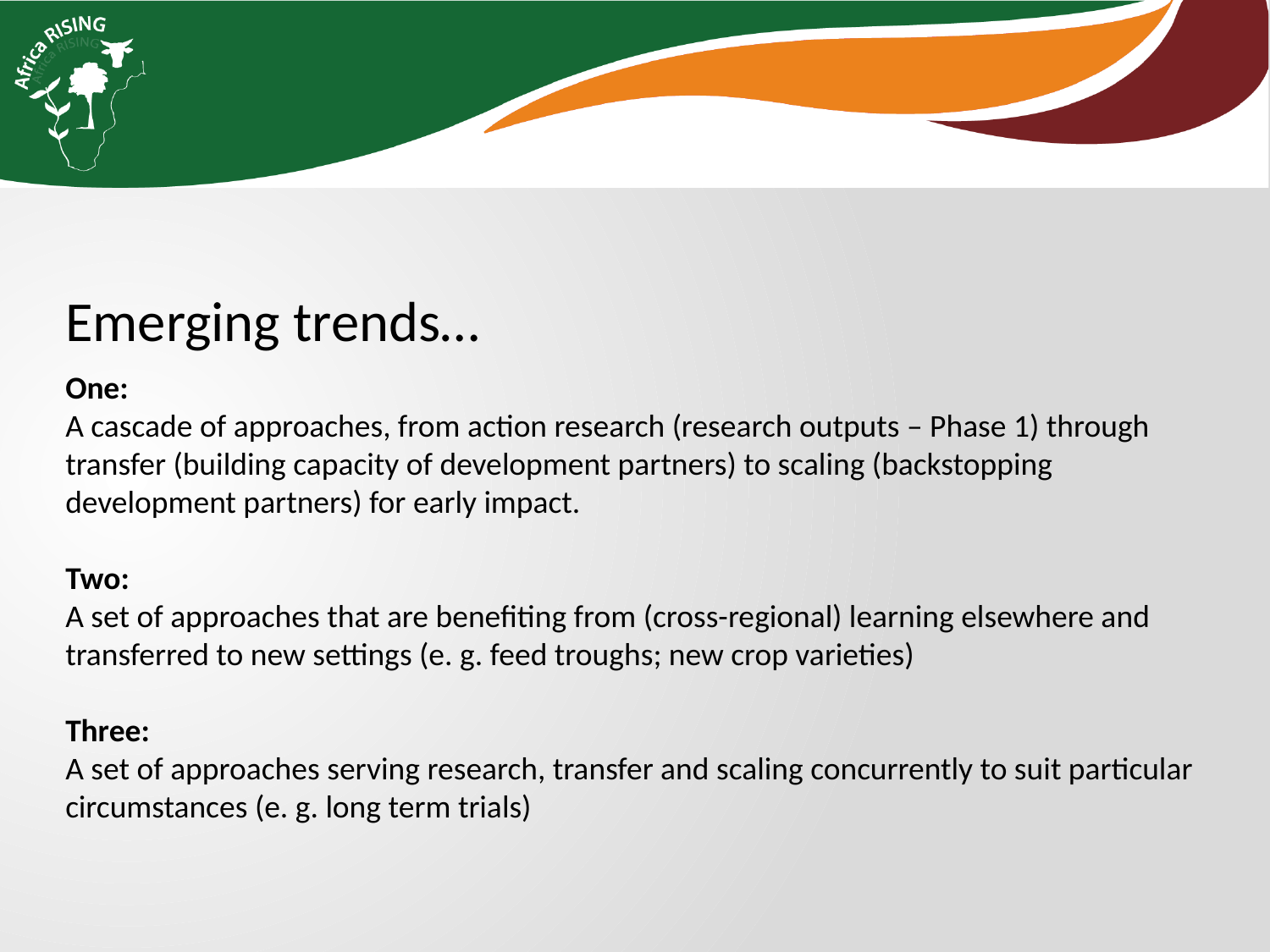

Emerging trends…
One:
A cascade of approaches, from action research (research outputs – Phase 1) through transfer (building capacity of development partners) to scaling (backstopping development partners) for early impact.

Two:
A set of approaches that are benefiting from (cross-regional) learning elsewhere and transferred to new settings (e. g. feed troughs; new crop varieties)

Three:
A set of approaches serving research, transfer and scaling concurrently to suit particular circumstances (e. g. long term trials)